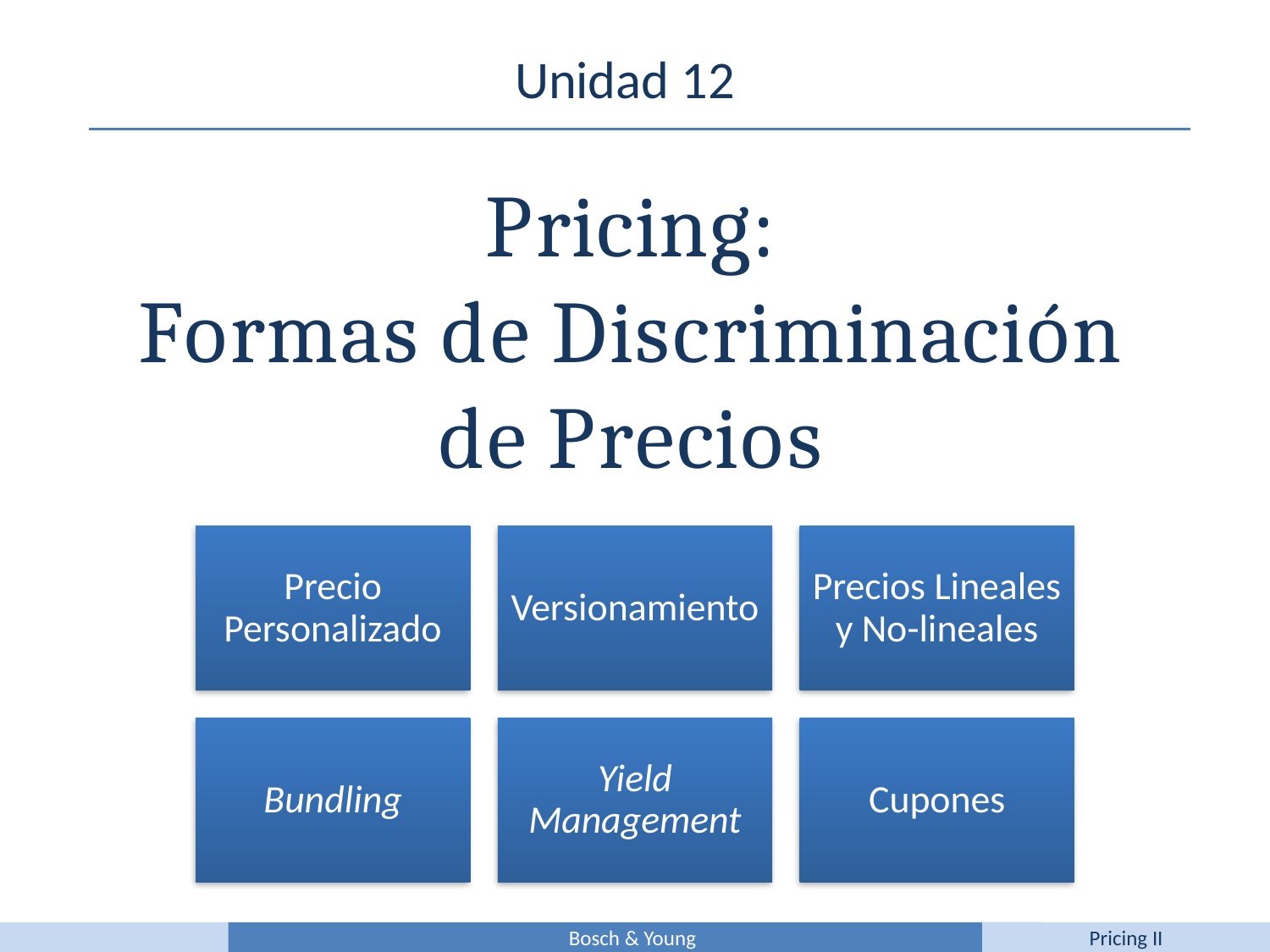

Unidad 12
Pricing:
Formas de Discriminación de Precios
Precio Personalizado
Versionamiento
Precios Lineales y No-lineales
Bundling
Yield Management
Cupones

Bosch & Young
Pricing II